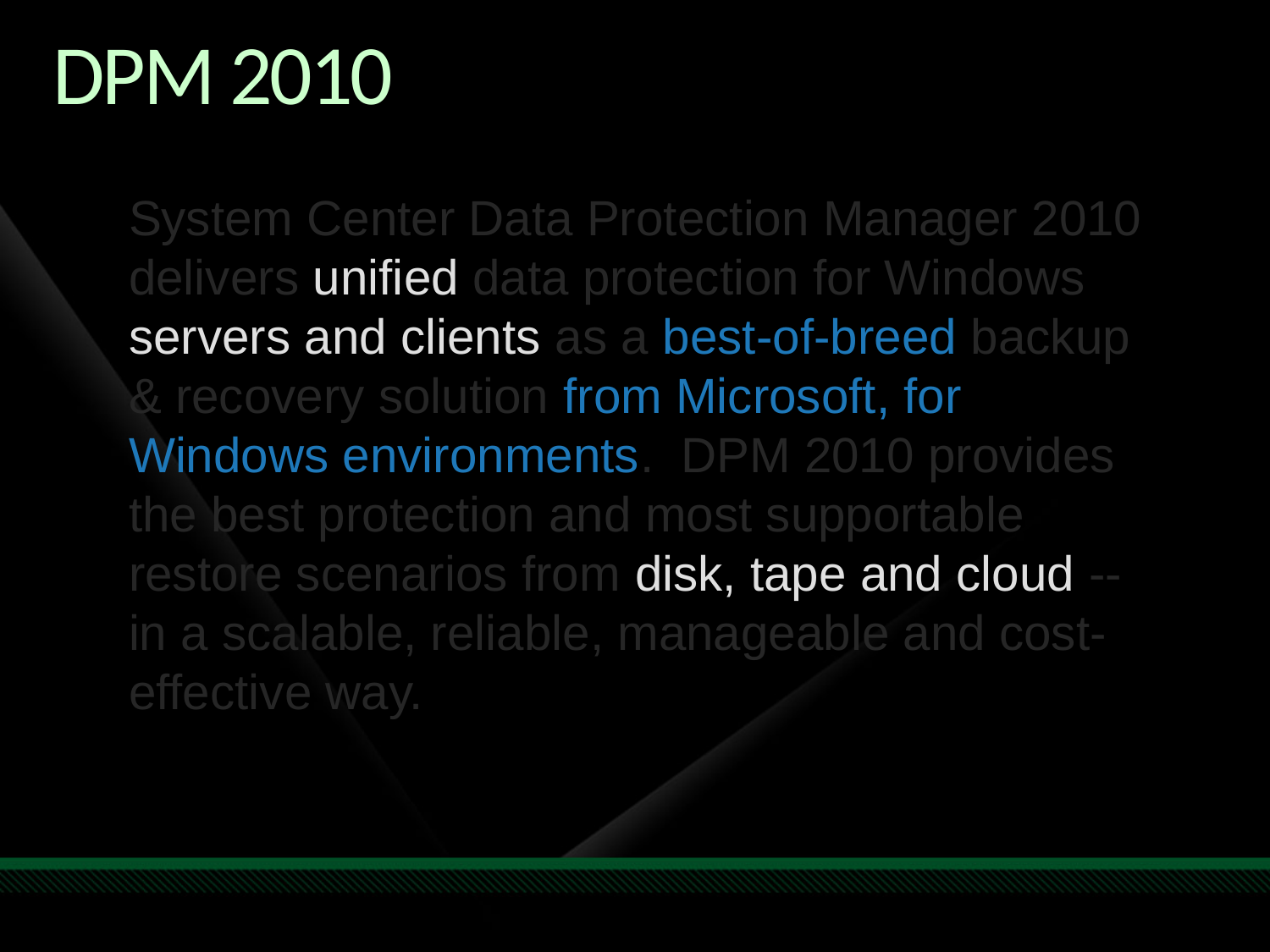

# DPM 2010
System Center Data Protection Manager 2010 delivers unified data protection for Windows servers and clients as a best-of-breed backup & recovery solution from Microsoft, for Windows environments.  DPM 2010 provides the best protection and most supportable restore scenarios from disk, tape and cloud -- in a scalable, reliable, manageable and cost-effective way.